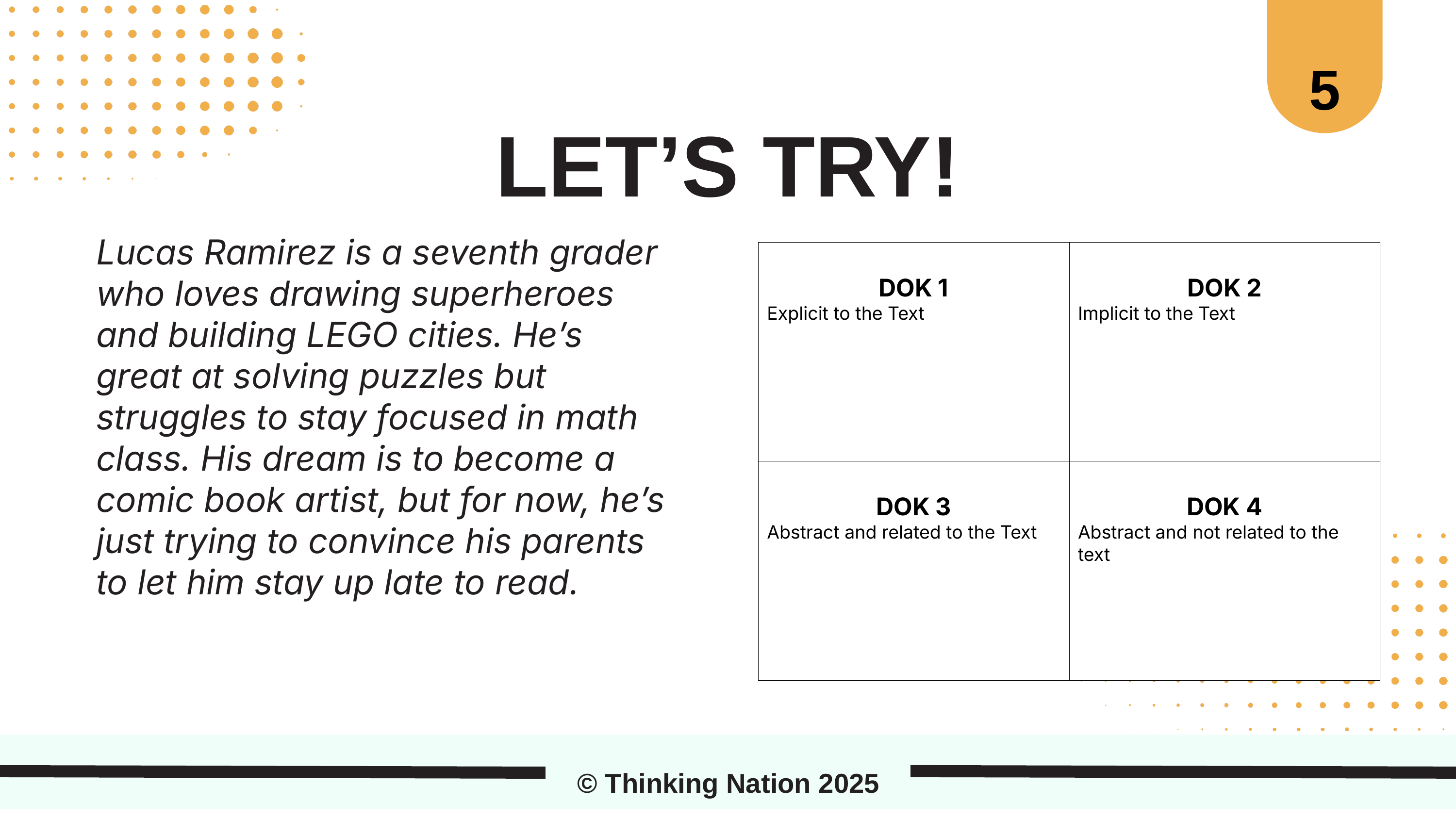

5
LET’S TRY!
Lucas Ramirez is a seventh grader who loves drawing superheroes and building LEGO cities. He’s great at solving puzzles but struggles to stay focused in math class. His dream is to become a comic book artist, but for now, he’s just trying to convince his parents to let him stay up late to read.
| DOK 1 Explicit to the Text | DOK 2 Implicit to the Text |
| --- | --- |
| DOK 3 Abstract and related to the Text | DOK 4 Abstract and not related to the text |

© Thinking Nation 2025